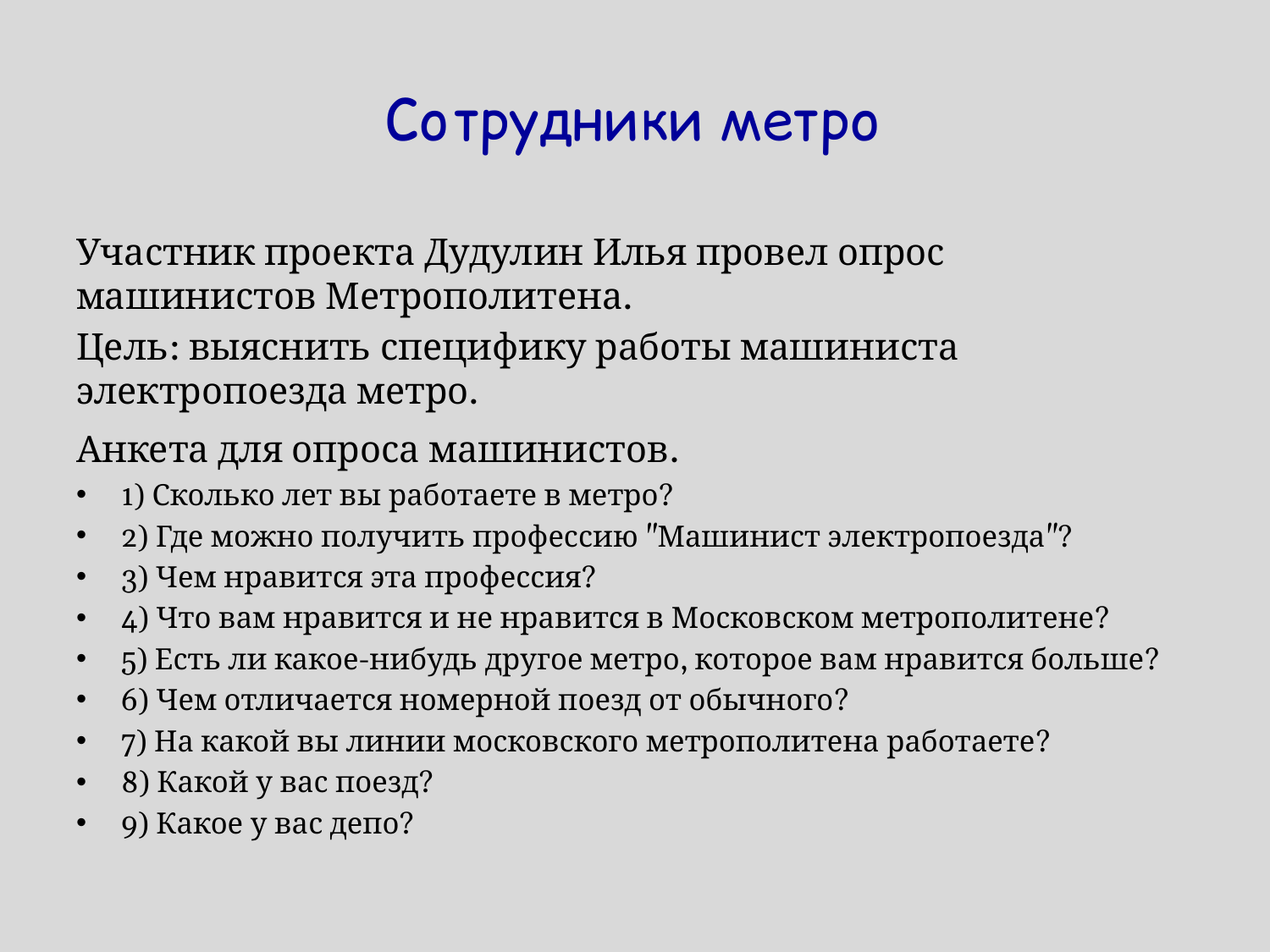

# Сотрудники метро
Участник проекта Дудулин Илья провел опрос машинистов Метрополитена.
Цель: выяснить специфику работы машиниста электропоезда метро.
Анкета для опроса машинистов.
1) Сколько лет вы работаете в метро?
2) Где можно получить профессию "Машинист электропоезда"?
3) Чем нравится эта профессия?
4) Что вам нравится и не нравится в Московском метрополитене?
5) Есть ли какое-нибудь другое метро, которое вам нравится больше?
6) Чем отличается номерной поезд от обычного?
7) На какой вы линии московского метрополитена работаете?
8) Какой у вас поезд?
9) Какое у вас депо?